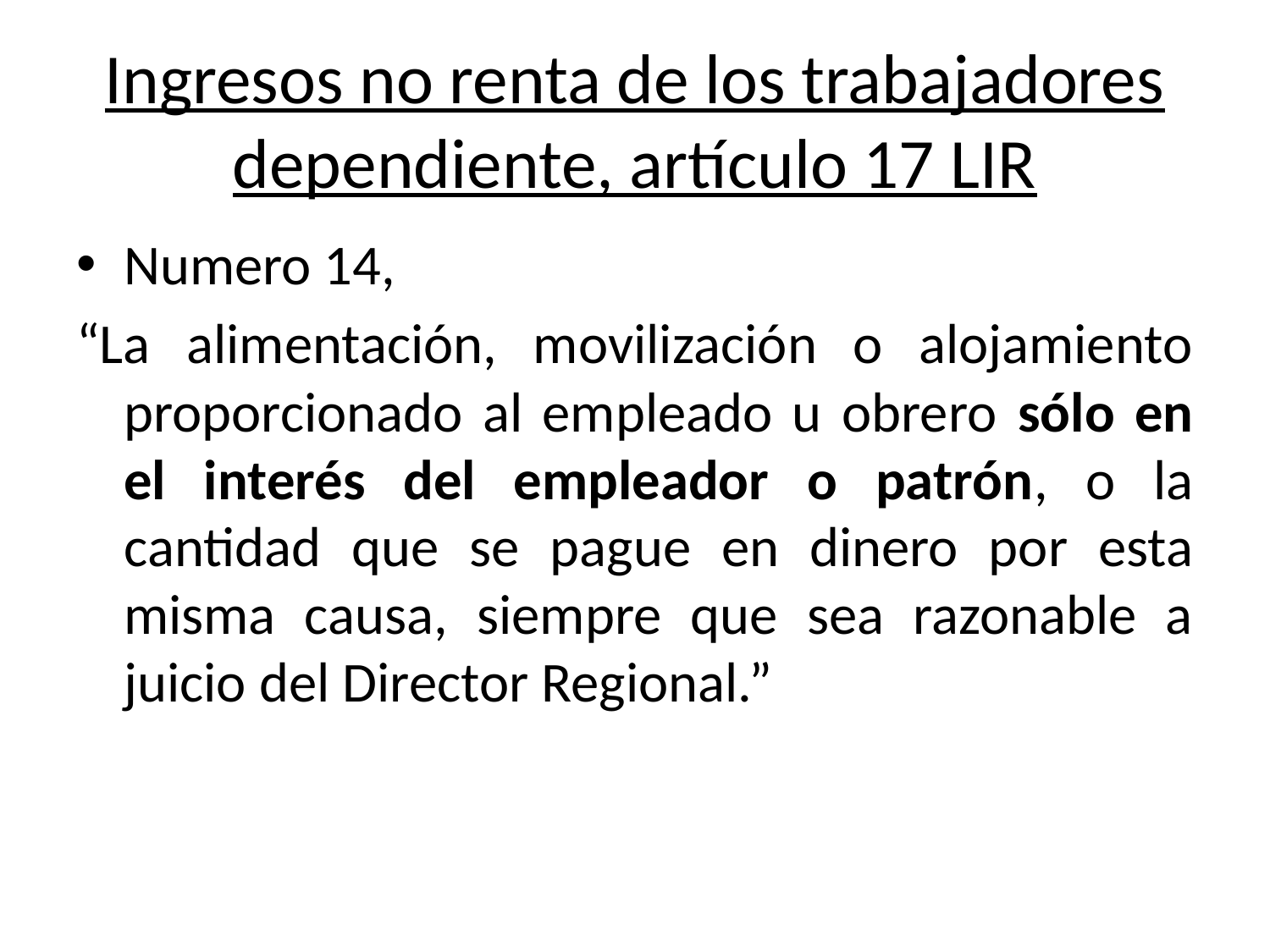

# Ingresos no renta de los trabajadores dependiente, artículo 17 LIR
Numero 14,
“La alimentación, movilización o alojamiento proporcionado al empleado u obrero sólo en el interés del empleador o patrón, o la cantidad que se pague en dinero por esta misma causa, siempre que sea razonable a juicio del Director Regional.”